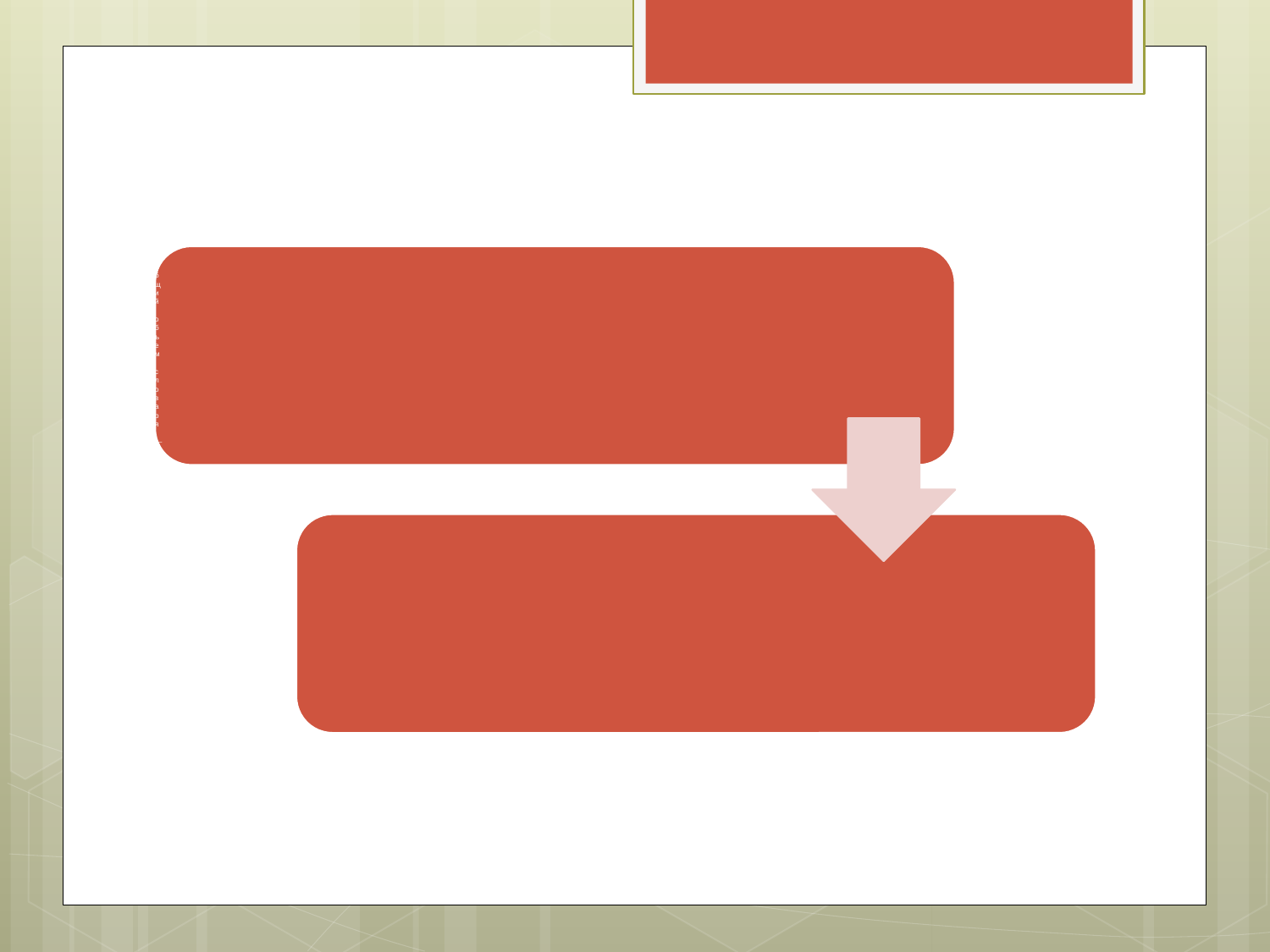

общий объем словаря — более 3400 лексических единиц.